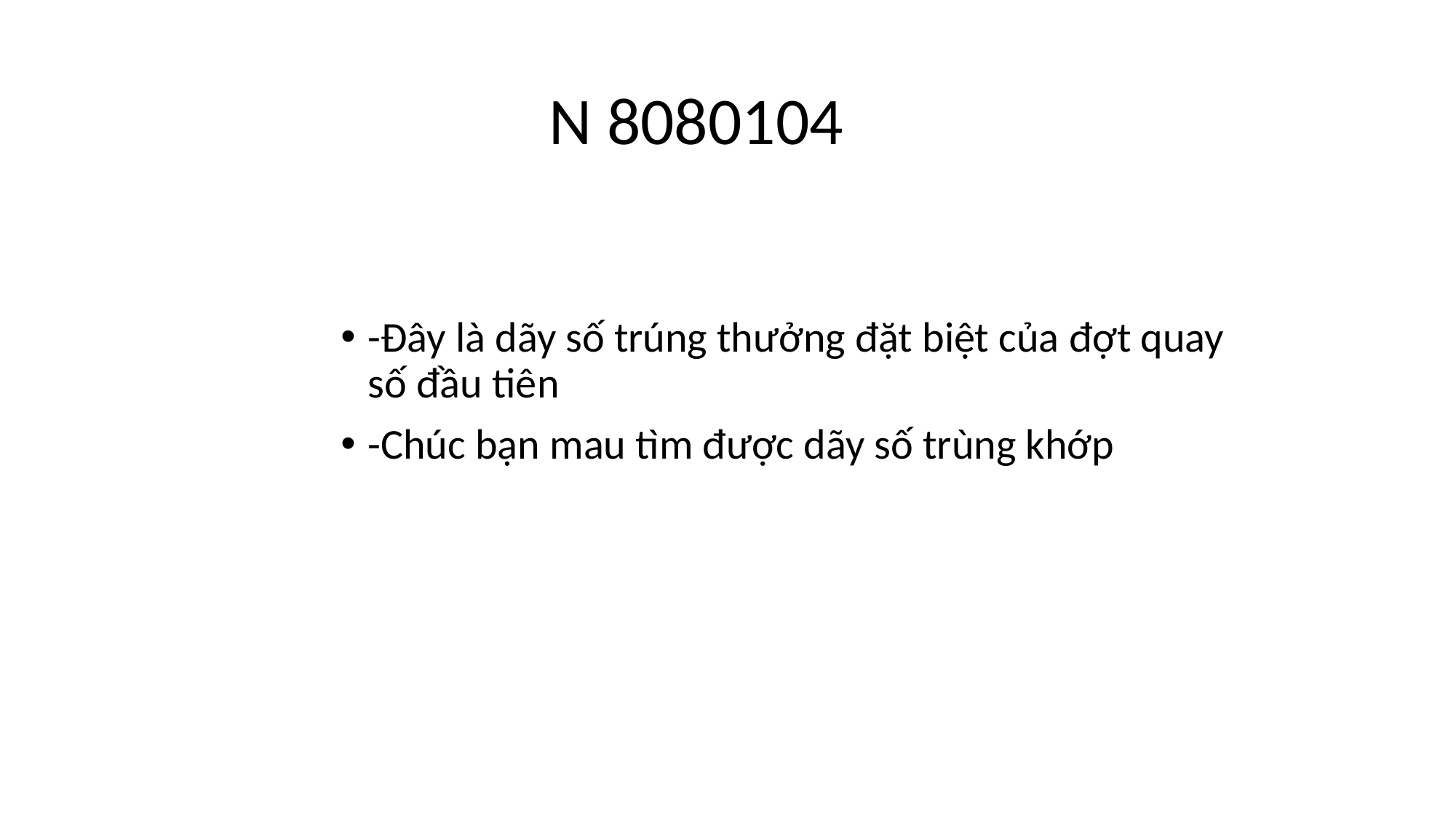

# N 8080104
-Đây là dãy số trúng thưởng đặt biệt của đợt quay số đầu tiên
-Chúc bạn mau tìm được dãy số trùng khớp